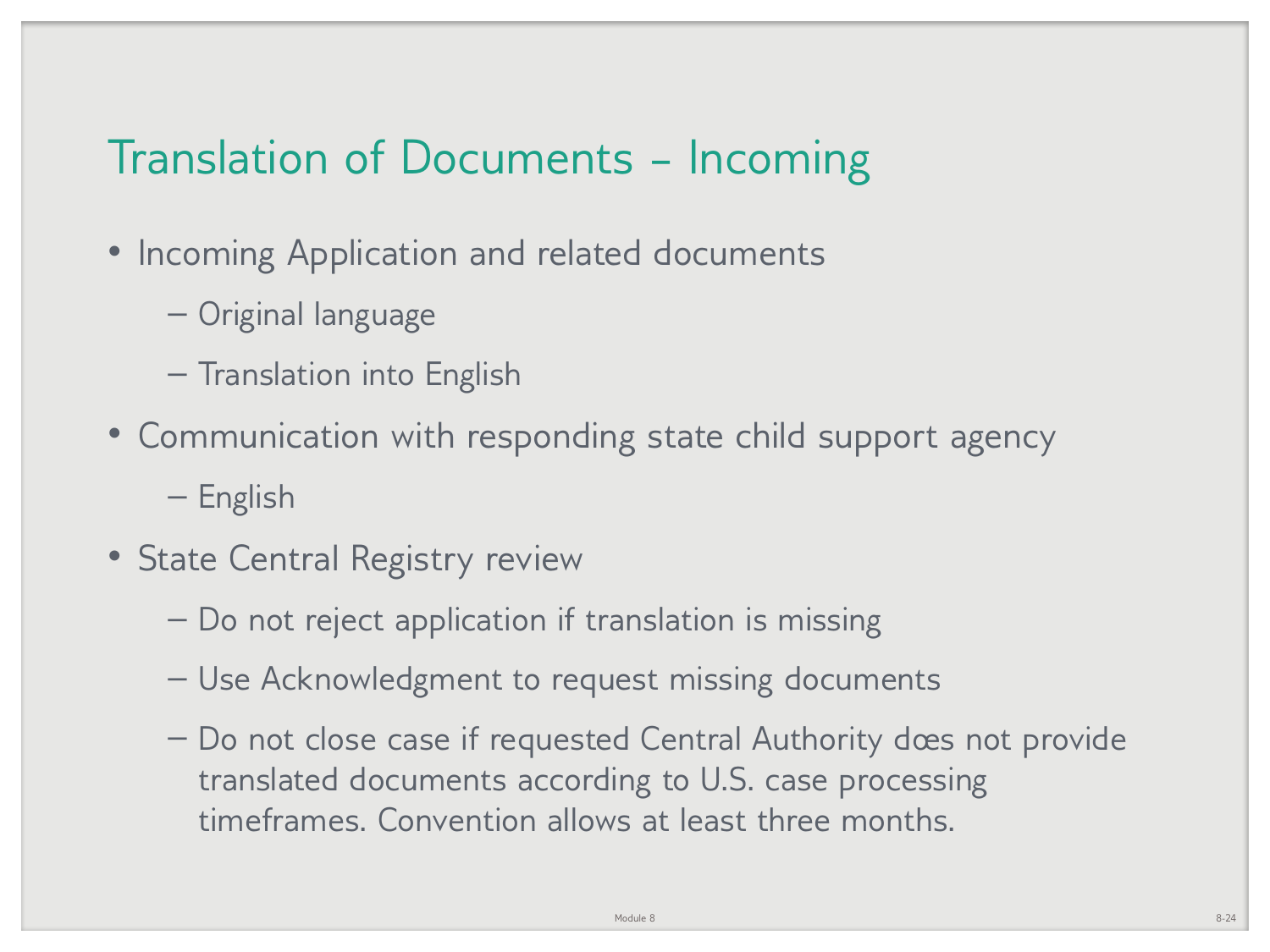

# Translation of Documents – Incoming
Incoming Application and related documents
Original language
Translation into English
Communication with responding state child support agency
English
State Central Registry review
Do not reject application if translation is missing
Use Acknowledgment to request missing documents
Do not close case if requested Central Authority does not provide translated documents according to U.S. case processing timeframes. Convention allows at least three months.

Module 8
8-24